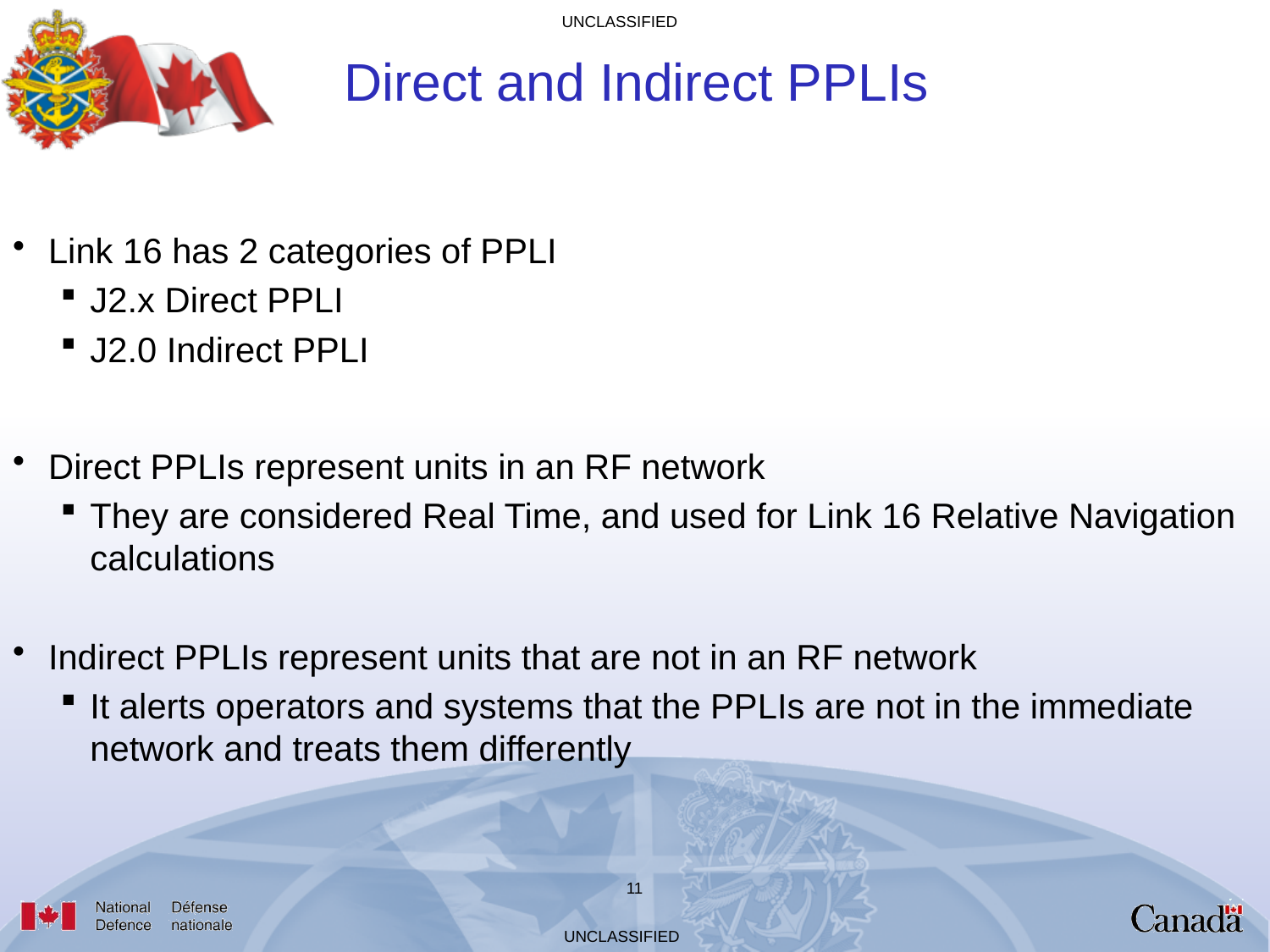

# Direct and Indirect PPLIs
Link 16 has 2 categories of PPLI
J2.x Direct PPLI
J2.0 Indirect PPLI

Direct PPLIs represent units in an RF network
They are considered Real Time, and used for Link 16 Relative Navigation calculations

Indirect PPLIs represent units that are not in an RF network
It alerts operators and systems that the PPLIs are not in the immediate network and treats them differently